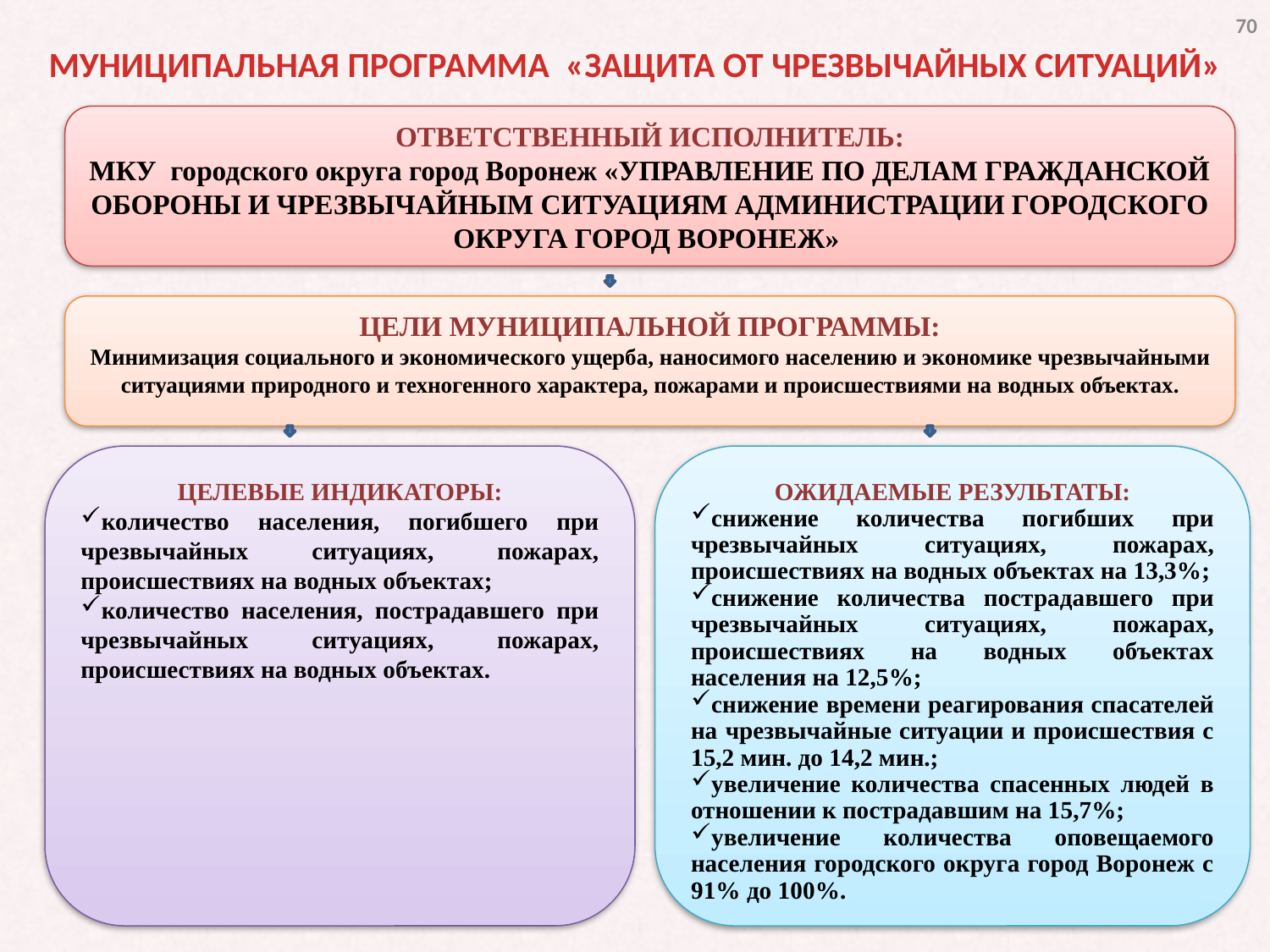

70
МУНИЦИПАЛЬНАЯ ПРОГРАММА  «ЗАЩИТА ОТ ЧРЕЗВЫЧАЙНЫХ СИТУАЦИЙ»
ОТВЕТСТВЕННЫЙ ИСПОЛНИТЕЛЬ:
МКУ  городского округа город Воронеж «УПРАВЛЕНИЕ ПО ДЕЛАМ ГРАЖДАНСКОЙ ОБОРОНЫ И ЧРЕЗВЫЧАЙНЫМ СИТУАЦИЯМ АДМИНИСТРАЦИИ ГОРОДСКОГО ОКРУГА ГОРОД ВОРОНЕЖ»

ЦЕЛИ МУНИЦИПАЛЬНОЙ ПРОГРАММЫ:
Минимизация социального и экономического ущерба, наносимого населению и экономике чрезвычайными ситуациями природного и техногенного характера, пожарами и происшествиями на водных объектах.

ЦЕЛЕВЫЕ ИНДИКАТОРЫ:
количество населения, погибшего при чрезвычайных ситуациях, пожарах, происшествиях на водных объектах;
количество населения, пострадавшего при чрезвычайных ситуациях, пожарах, происшествиях на водных объектах.

ОЖИДАЕМЫЕ РЕЗУЛЬТАТЫ:
снижение количества погибших при чрезвычайных ситуациях, пожарах, происшествиях на водных объектах на 13,3%;
снижение количества пострадавшего при чрезвычайных ситуациях, пожарах, происшествиях на водных объектах населения на 12,5%;
снижение времени реагирования спасателей на чрезвычайные ситуации и происшествия с 15,2 мин. до 14,2 мин.;
увеличение количества спасенных людей в отношении к пострадавшим на 15,7%;
увеличение количества оповещаемого населения городского округа город Воронеж с 91% до 100%.